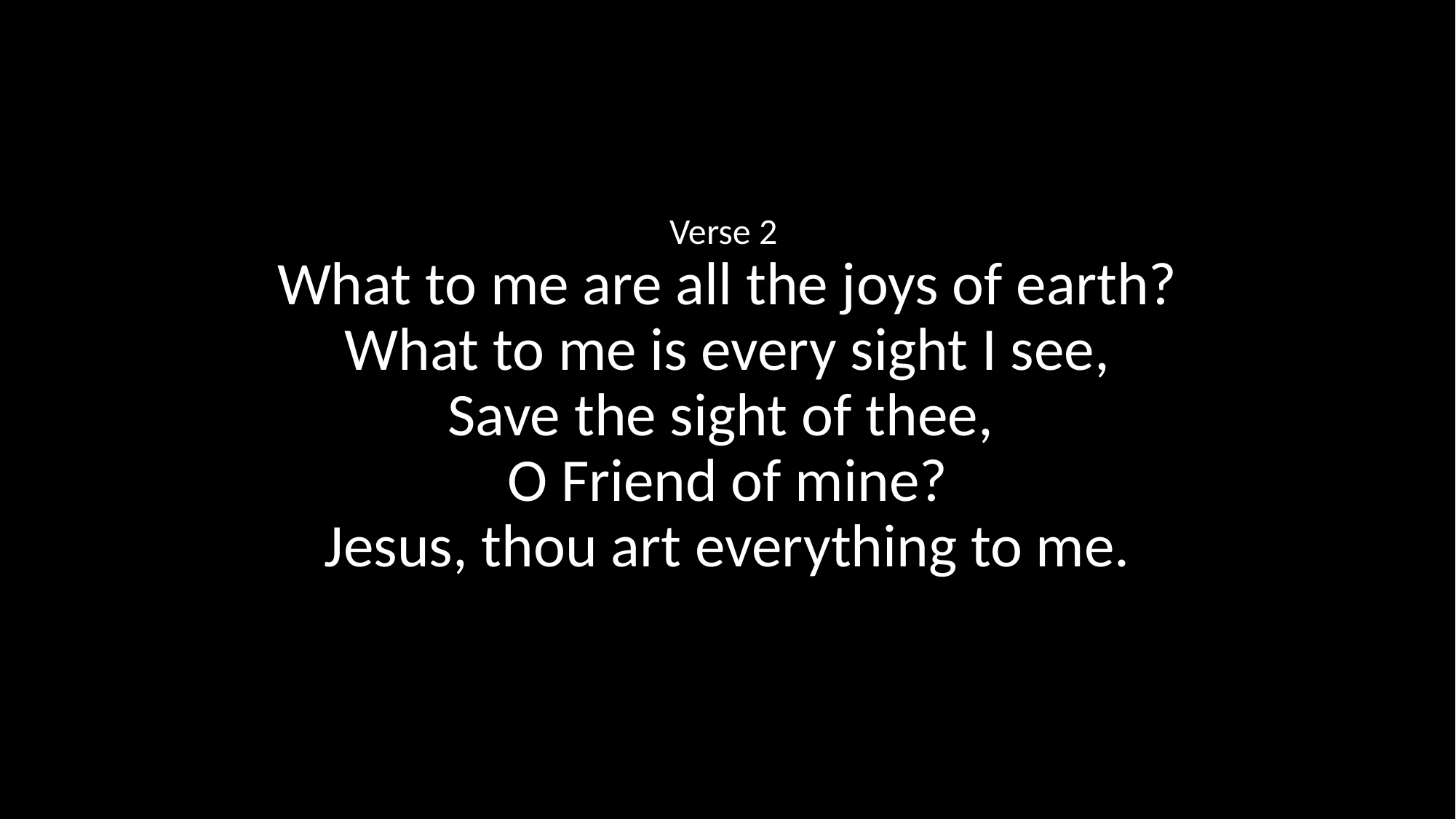

Verse 2
What to me are all the joys of earth?
What to me is every sight I see,
Save the sight of thee,
O Friend of mine?
Jesus, thou art everything to me.